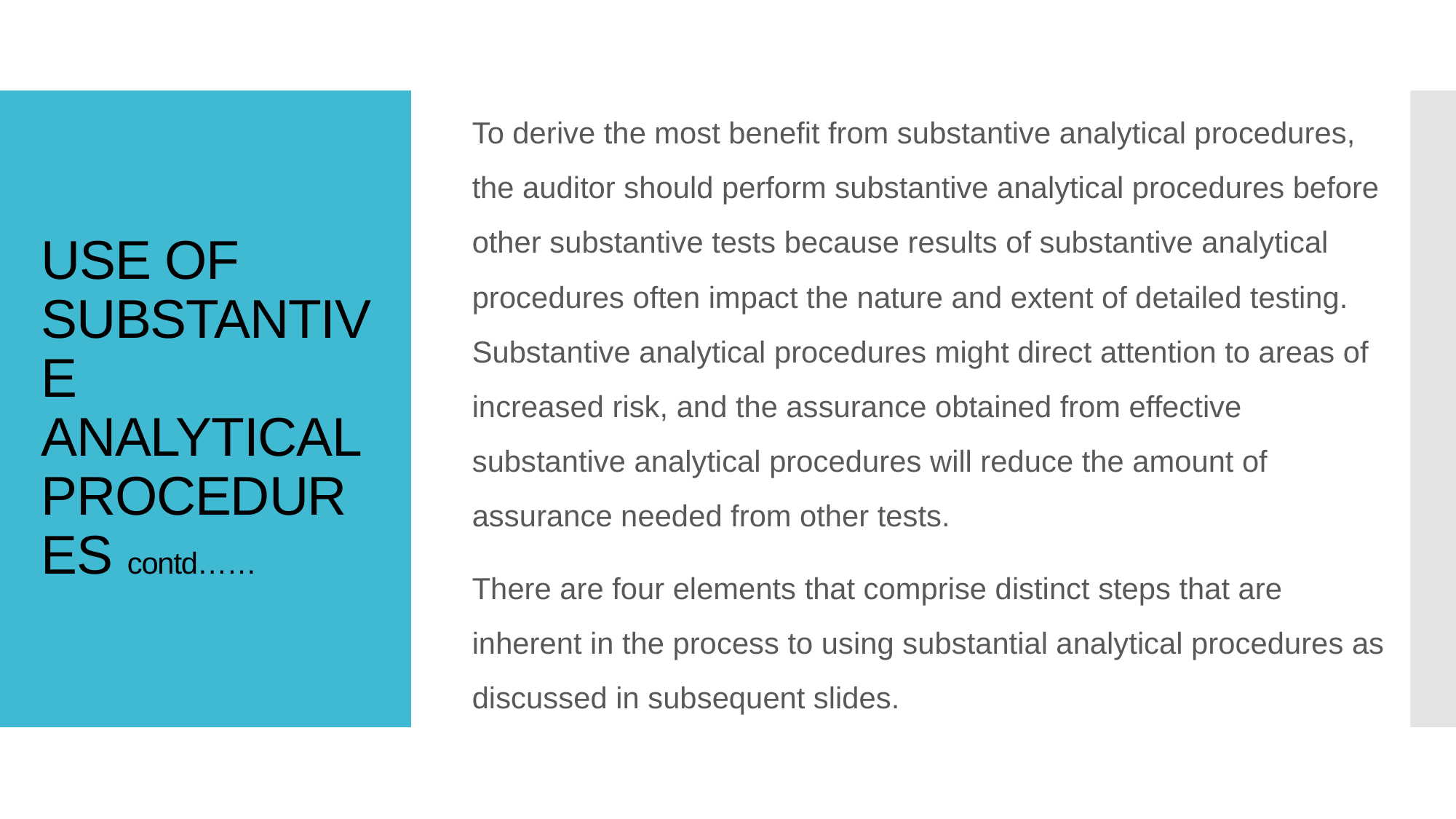

To derive the most benefit from substantive analytical procedures, the auditor should perform substantive analytical procedures before other substantive tests because results of substantive analytical procedures often impact the nature and extent of detailed testing. Substantive analytical procedures might direct attention to areas of increased risk, and the assurance obtained from effective substantive analytical procedures will reduce the amount of assurance needed from other tests.
There are four elements that comprise distinct steps that are inherent in the process to using substantial analytical procedures as discussed in subsequent slides.
# USE OF SUBSTANTIVE ANALYTICAL PROCEDURES contd……